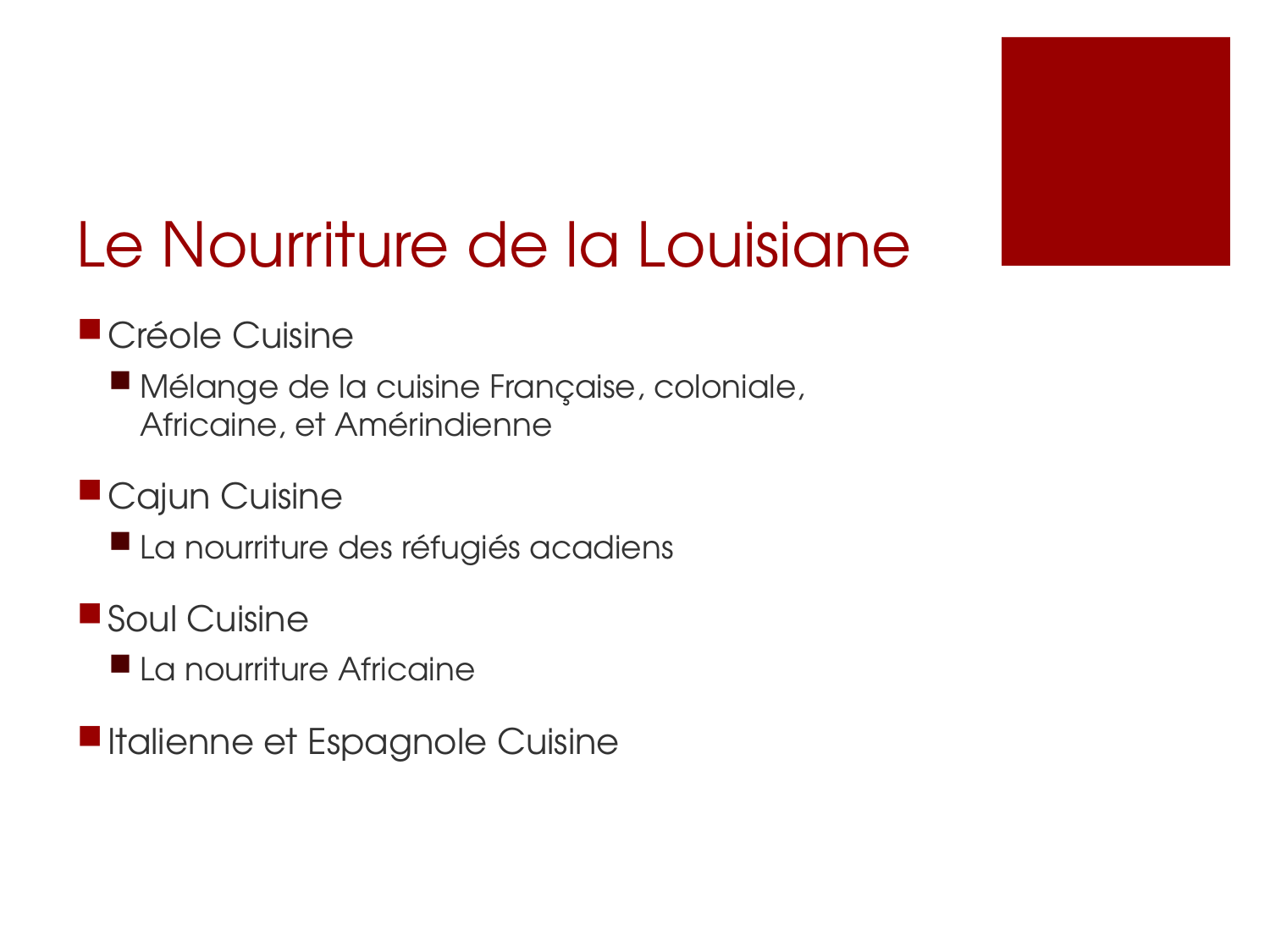

# Le Nourriture de la Louisiane
Créole Cuisine
Mélange de la cuisine Française, coloniale, Africaine, et Amérindienne
Cajun Cuisine
La nourriture des réfugiés acadiens
Soul Cuisine
La nourriture Africaine
Italienne et Espagnole Cuisine